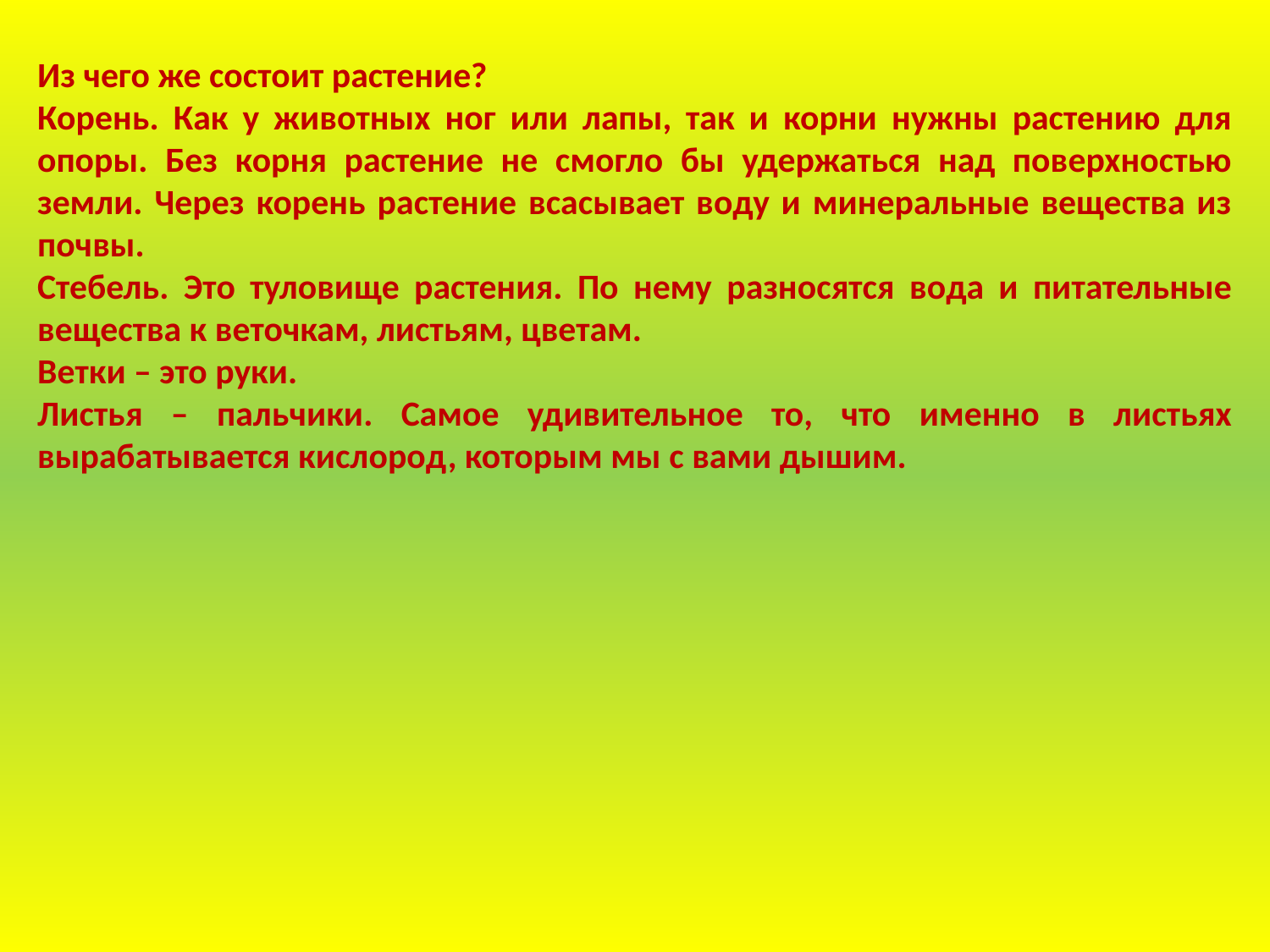

Из чего же состоит растение?
Корень. Как у животных ног или лапы, так и корни нужны растению для опоры. Без корня растение не смогло бы удержаться над поверхностью земли. Через корень растение всасывает воду и минеральные вещества из почвы.
Стебель. Это туловище растения. По нему разносятся вода и питательные вещества к веточкам, листьям, цветам.
Ветки – это руки.
Листья – пальчики. Самое удивительное то, что именно в листьях вырабатывается кислород, которым мы с вами дышим.